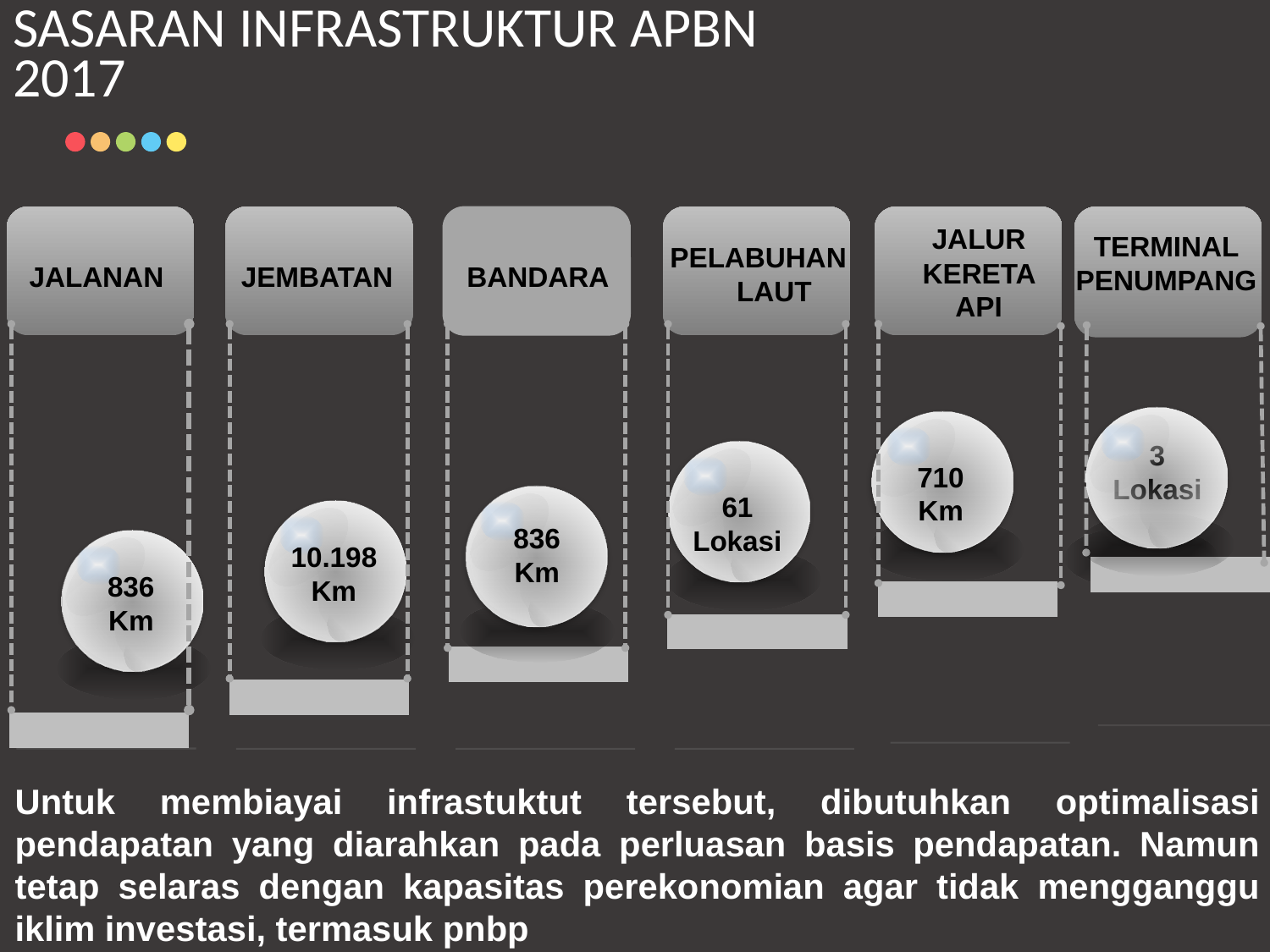

# SASARAN INFRASTRUKTUR APBN 2017

JALUR KERETA API

JALANAN
TERMINAL PENUMPANG
PELABUHAN LAUT
JEMBATAN
BANDARA

3 Lokasi

710 Km
61 Lokasi

836 Km

10.198Km

836 Km

Untuk membiayai infrastuktut tersebut, dibutuhkan optimalisasi pendapatan yang diarahkan pada perluasan basis pendapatan. Namun tetap selaras dengan kapasitas perekonomian agar tidak mengganggu iklim investasi, termasuk pnbp